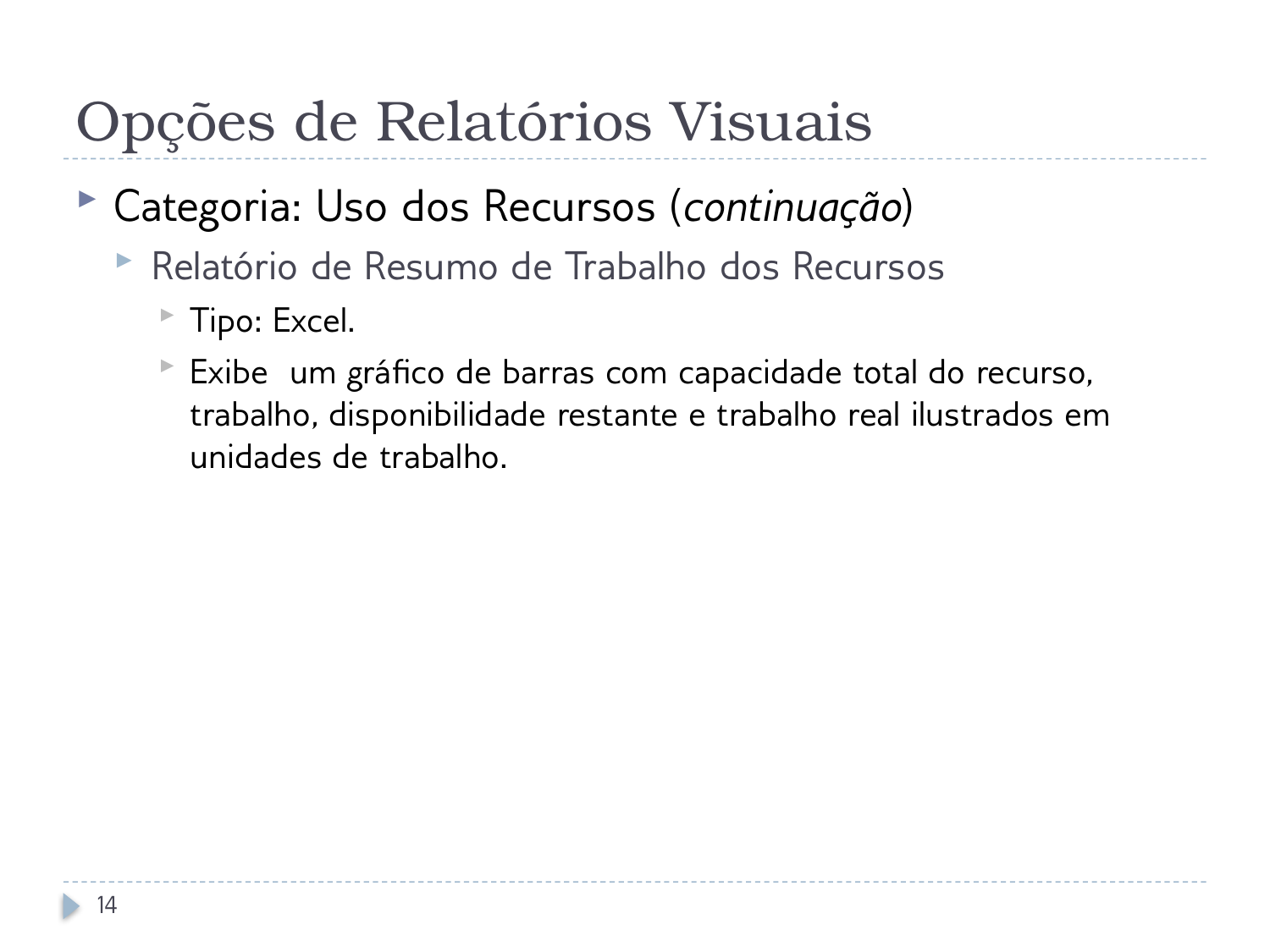

# Opções de Relatórios Visuais
Categoria: Uso dos Recursos (continuação)
Relatório de Resumo de Trabalho dos Recursos
Tipo: Excel.
Exibe  um gráfico de barras com capacidade total do recurso, trabalho, disponibilidade restante e trabalho real ilustrados em unidades de trabalho.
14